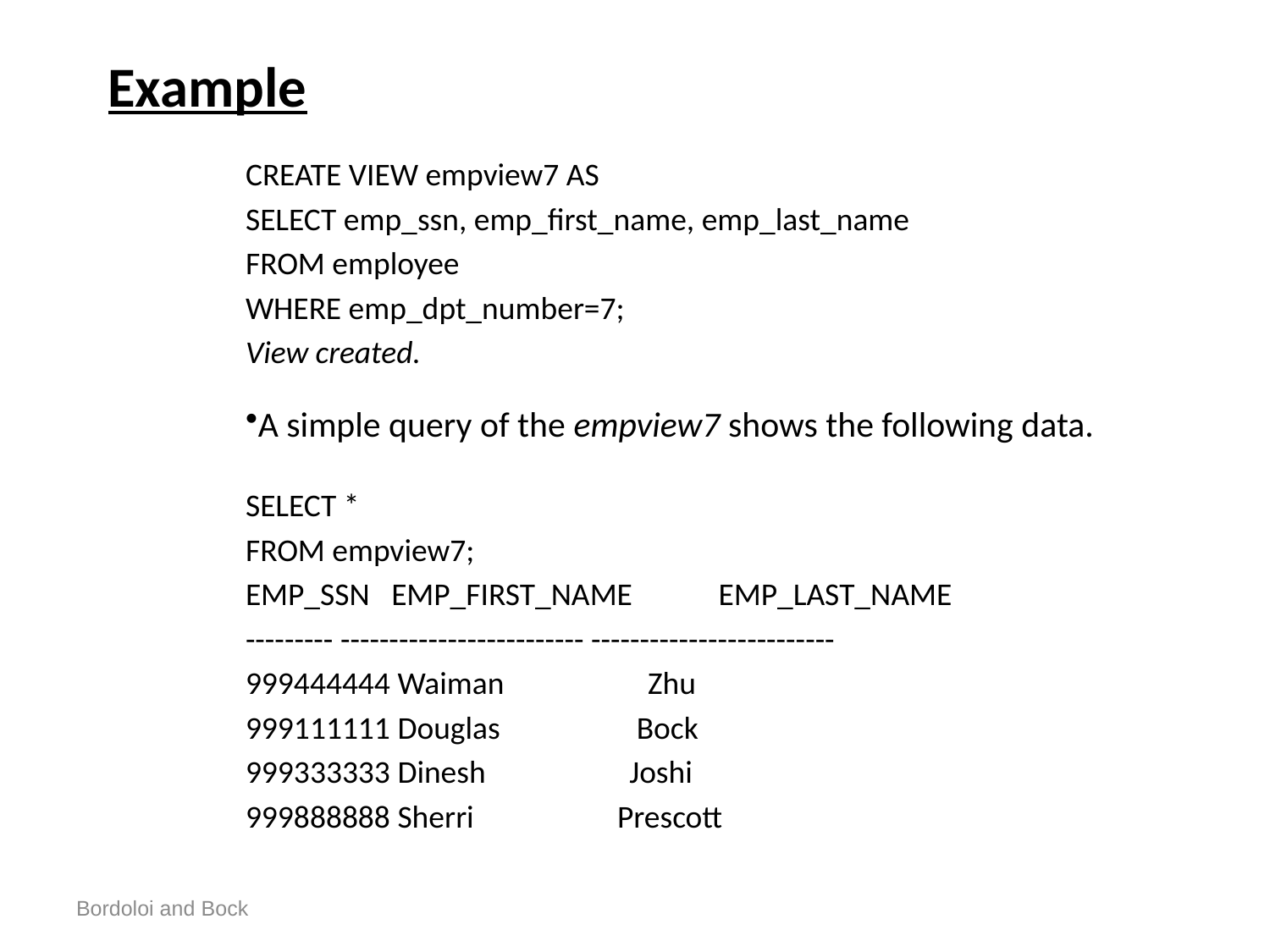

# Example
CREATE VIEW empview7 AS
SELECT emp_ssn, emp_first_name, emp_last_name
FROM employee
WHERE emp_dpt_number=7;
View created.

A simple query of the empview7 shows the following data.

SELECT *
FROM empview7;
EMP_SSN   EMP_FIRST_NAME            EMP_LAST_NAME
--------- ------------------------- -------------------------
999444444 Waiman                    Zhu
999111111 Douglas                   Bock
999333333 Dinesh                    Joshi
999888888 Sherri                    Prescott
Bordoloi and Bock